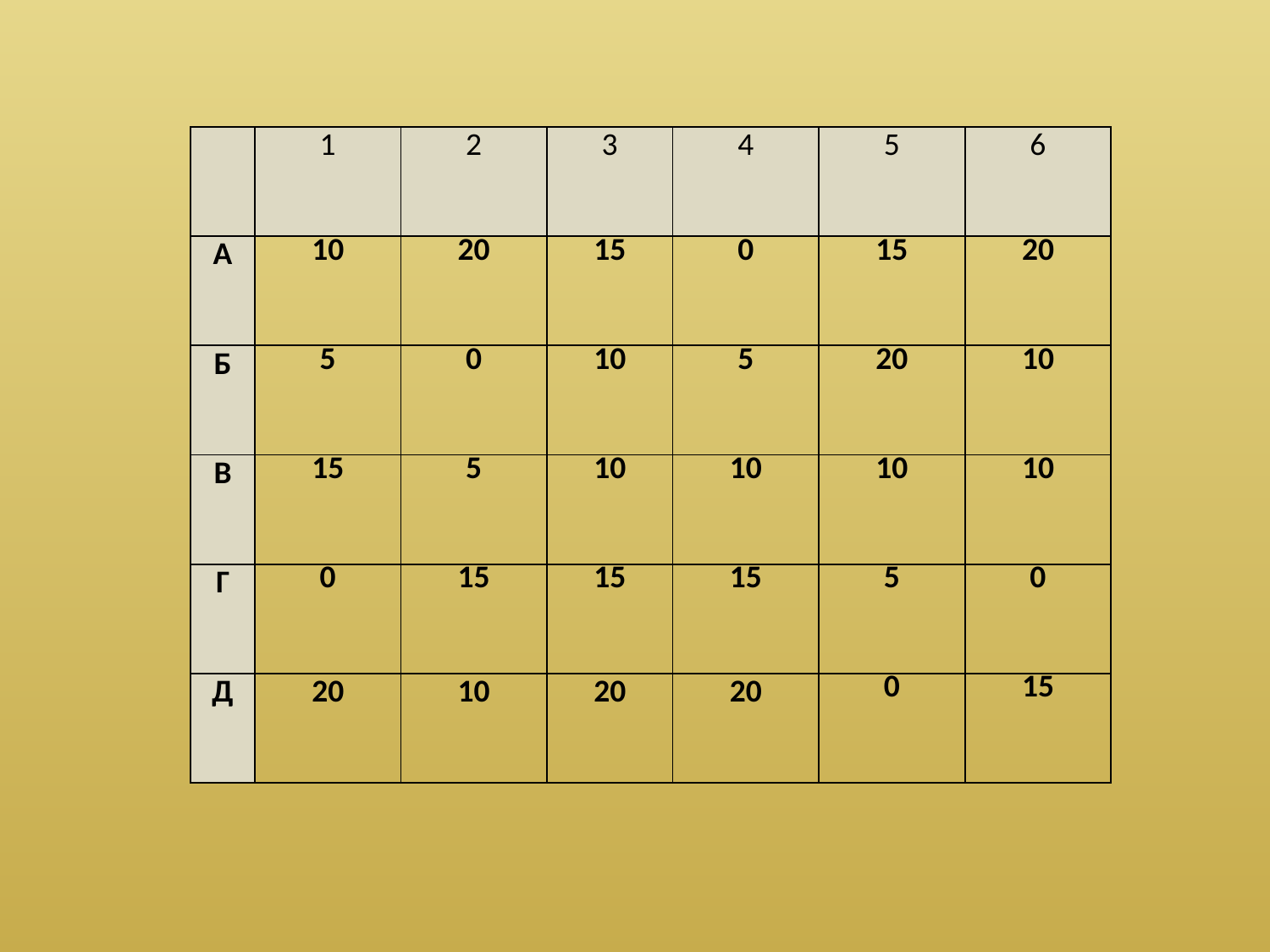

|  | 1 | 2 | 3 | 4 | 5 | 6 |
| --- | --- | --- | --- | --- | --- | --- |
| А | 10 | 20 | 15 | 0 | 15 | 20 |
| Б | 5 | 0 | 10 | 5 | 20 | 10 |
| В | 15 | 5 | 10 | 10 | 10 | 10 |
| Г | 0 | 15 | 15 | 15 | 5 | 0 |
| Д | 20 | 10 | 20 | 20 | 0 | 15 |